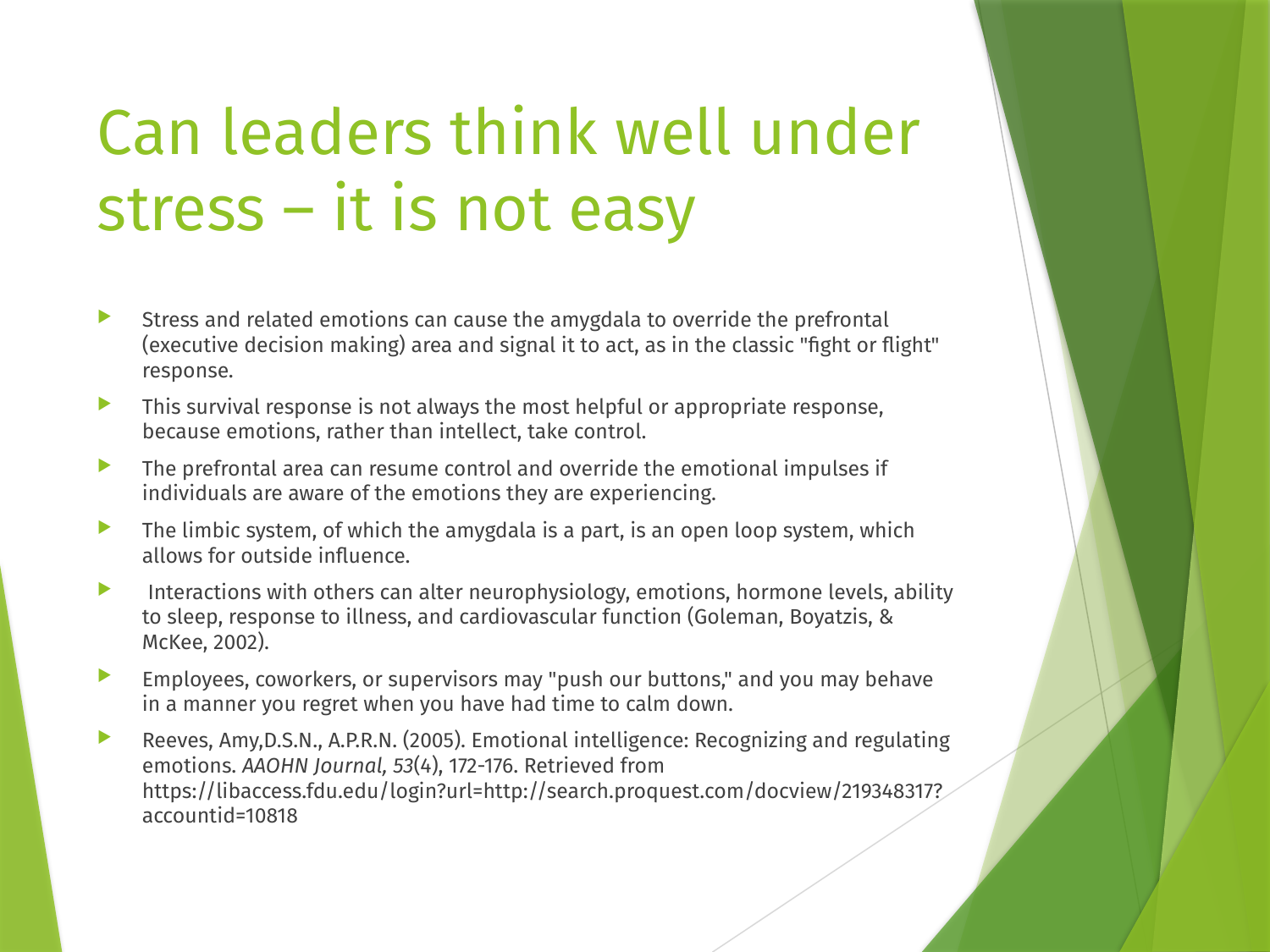

# Can leaders think well under stress – it is not easy
Stress and related emotions can cause the amygdala to override the prefrontal (executive decision making) area and signal it to act, as in the classic "fight or flight" response.
This survival response is not always the most helpful or appropriate response, because emotions, rather than intellect, take control.
The prefrontal area can resume control and override the emotional impulses if individuals are aware of the emotions they are experiencing.
The limbic system, of which the amygdala is a part, is an open loop system, which allows for outside influence.
 Interactions with others can alter neurophysiology, emotions, hormone levels, ability to sleep, response to illness, and cardiovascular function (Goleman, Boyatzis, & McKee, 2002).
Employees, coworkers, or supervisors may "push our buttons," and you may behave in a manner you regret when you have had time to calm down.
Reeves, Amy,D.S.N., A.P.R.N. (2005). Emotional intelligence: Recognizing and regulating emotions. AAOHN Journal, 53(4), 172-176. Retrieved from https://libaccess.fdu.edu/login?url=http://search.proquest.com/docview/219348317?accountid=10818